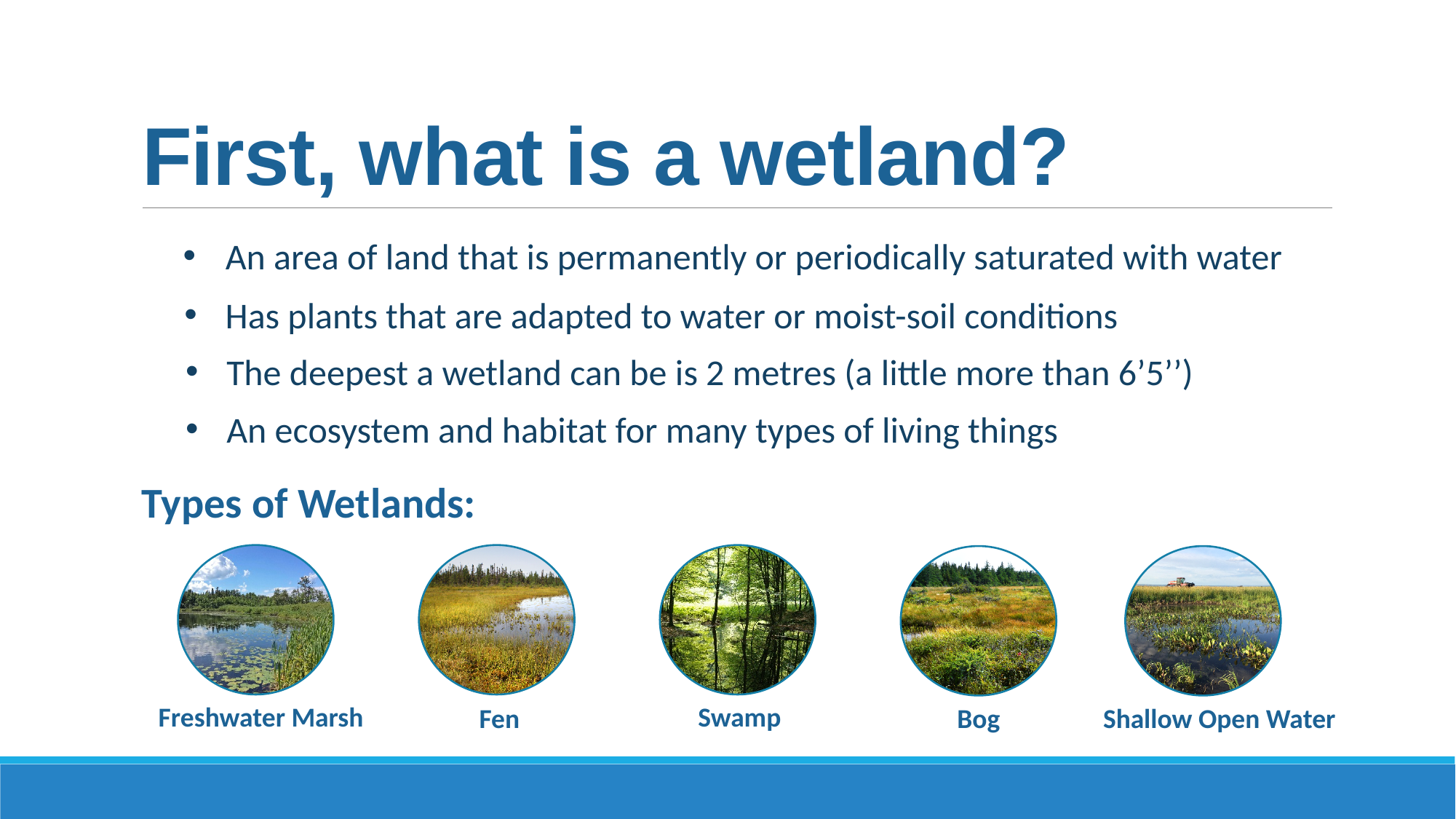

# First, what is a wetland?
 An area of land that is permanently or periodically saturated with water

Has plants that are adapted to water or moist-soil conditions
The deepest a wetland can be is 2 metres (a little more than 6’5’’)
An ecosystem and habitat for many types of living things
Types of Wetlands:

Freshwater Marsh

Fen

Swamp

Shallow Open Water

Bog